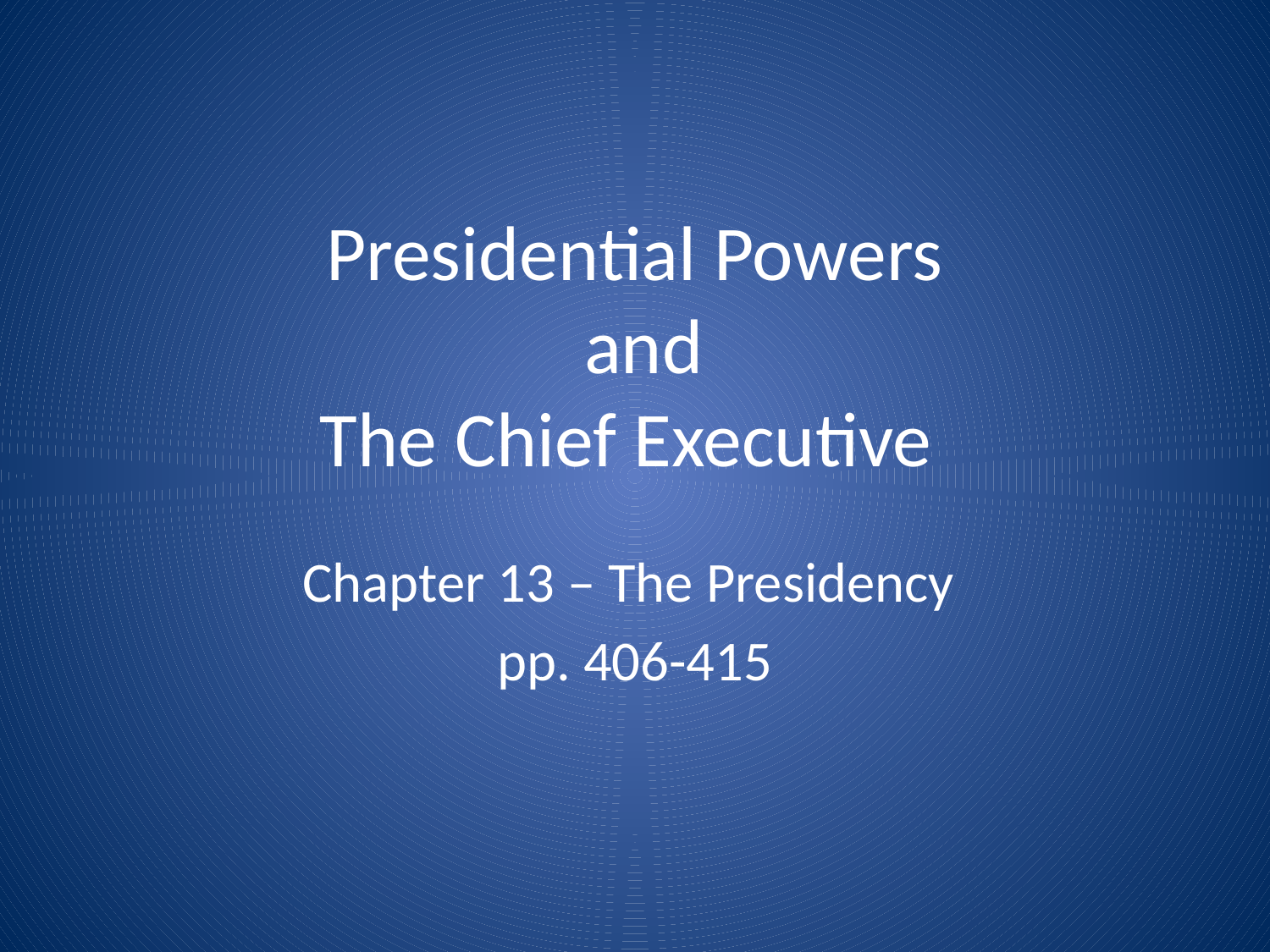

# Presidential Powers and The Chief Executive
Chapter 13 – The Presidency
pp. 406-415